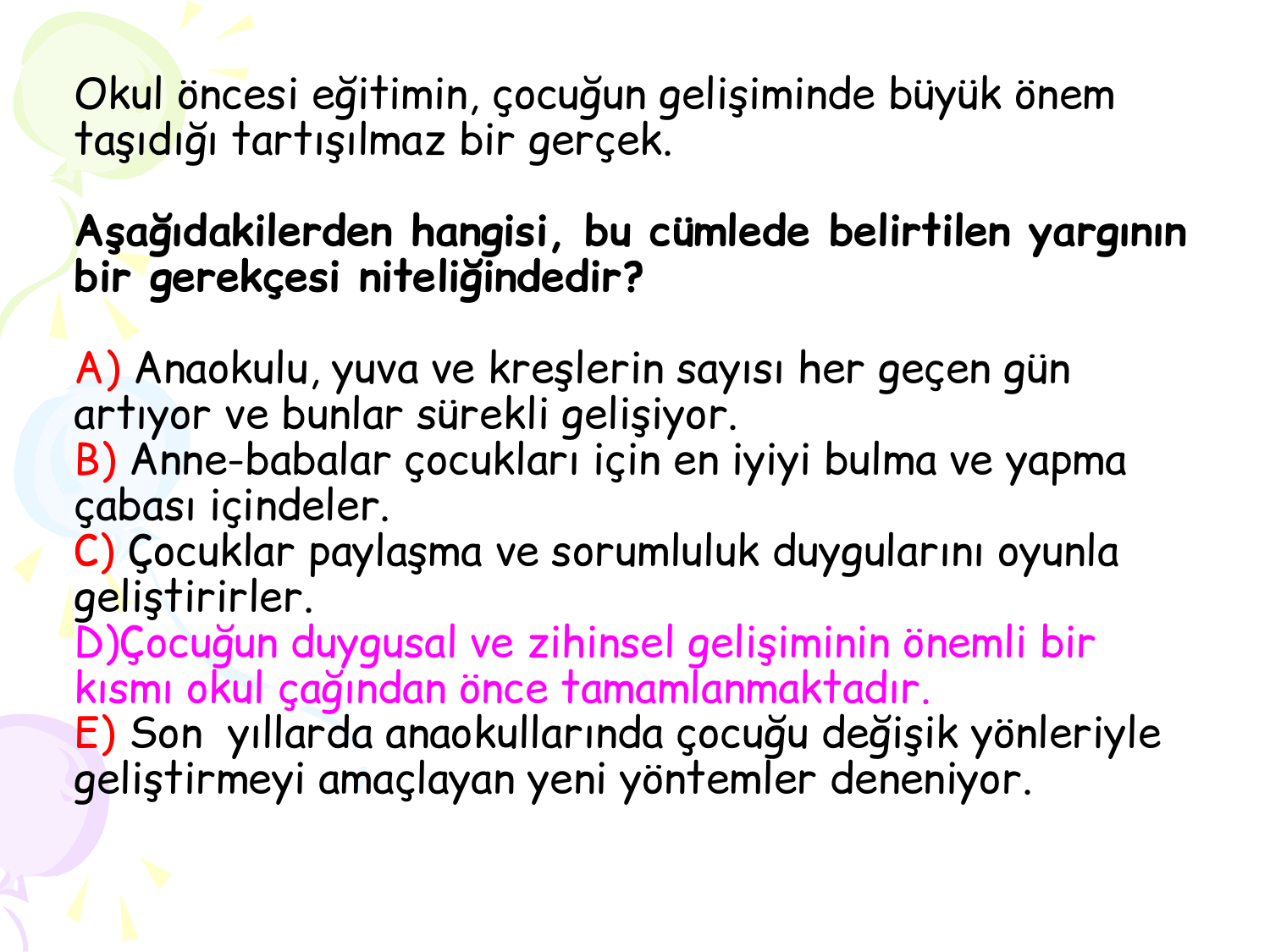

# Okul öncesi eğitimin, çocuğun gelişiminde büyük önem taşıdığı tartışılmaz bir gerçek. Aşağıdakilerden hangisi, bu cümlede belirtilen yargının bir gerekçesi niteliğindedir? A) Anaokulu, yuva ve kreşlerin sayısı her geçen gün artıyor ve bunlar sürekli gelişiyor. B) Anne-babalar çocukları için en iyiyi bulma ve yapma çabası içindeler. C) Çocuklar paylaşma ve sorumluluk duygularını oyunla geliştirirler. D)Çocuğun duygusal ve zihinsel gelişiminin önemli bir kısmı okul çağından önce tamamlanmaktadır. E) Son  yıllarda anaokullarında çocuğu değişik yönleriyle geliştirmeyi amaçlayan yeni yöntemler deneniyor.